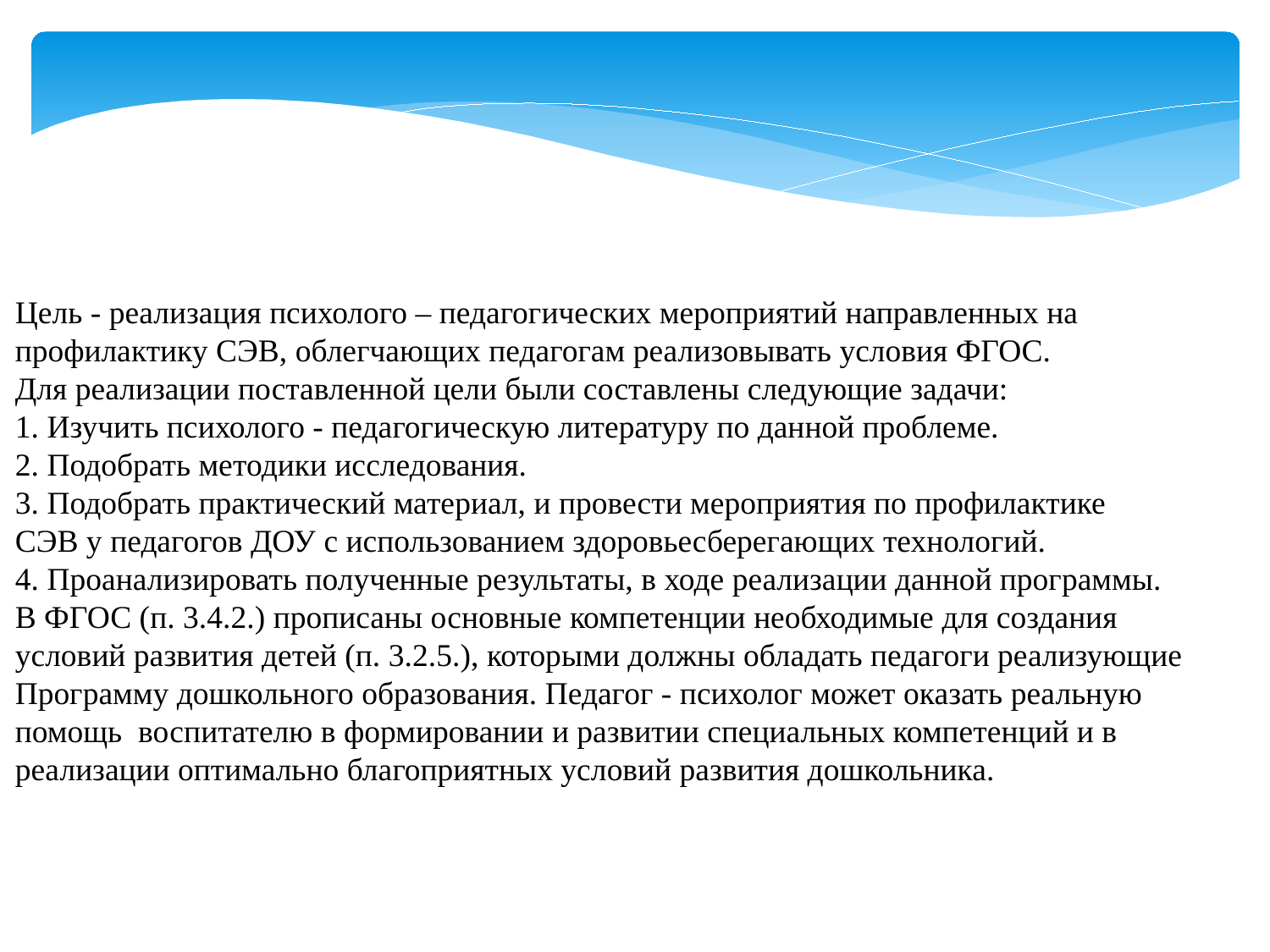

Цель - реализация психолого – педагогических мероприятий направленных на
профилактику СЭВ, облегчающих педагогам реализовывать условия ФГОС.
Для реализации поставленной цели были составлены следующие задачи:
1. Изучить психолого - педагогическую литературу по данной проблеме.
2. Подобрать методики исследования.
3. Подобрать практический материал, и провести мероприятия по профилактике
СЭВ у педагогов ДОУ с использованием здоровьесберегающих технологий.
4. Проанализировать полученные результаты, в ходе реализации данной программы.
В ФГОС (п. 3.4.2.) прописаны основные компетенции необходимые для создания
условий развития детей (п. 3.2.5.), которыми должны обладать педагоги реализующие
Программу дошкольного образования. Педагог - психолог может оказать реальную помощь  воспитателю в формировании и развитии специальных компетенций и в реализации оптимально благоприятных условий развития дошкольника.